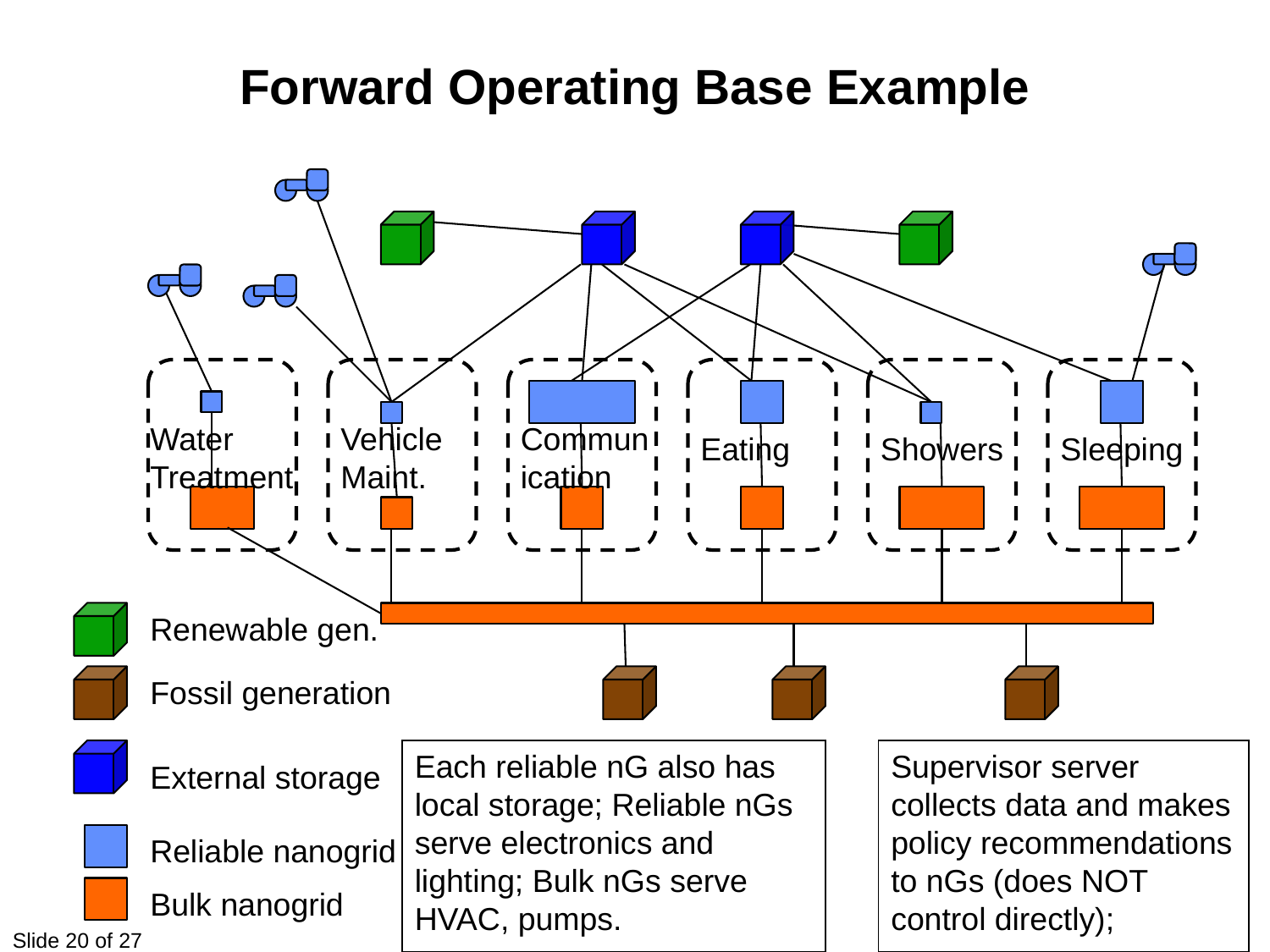

Forward Operating Base Example

Vehicle
Maint.

Commun
ication

Eating

Showers

Sleeping

Water
Treatment

Renewable gen.

Fossil generation

Each reliable nG also has local storage; Reliable nGs serve electronics and lighting; Bulk nGs serve HVAC, pumps.

Supervisor server collects data and makes policy recommendations to nGs (does NOT control directly);

External storage

Reliable nanogrid

Bulk nanogrid